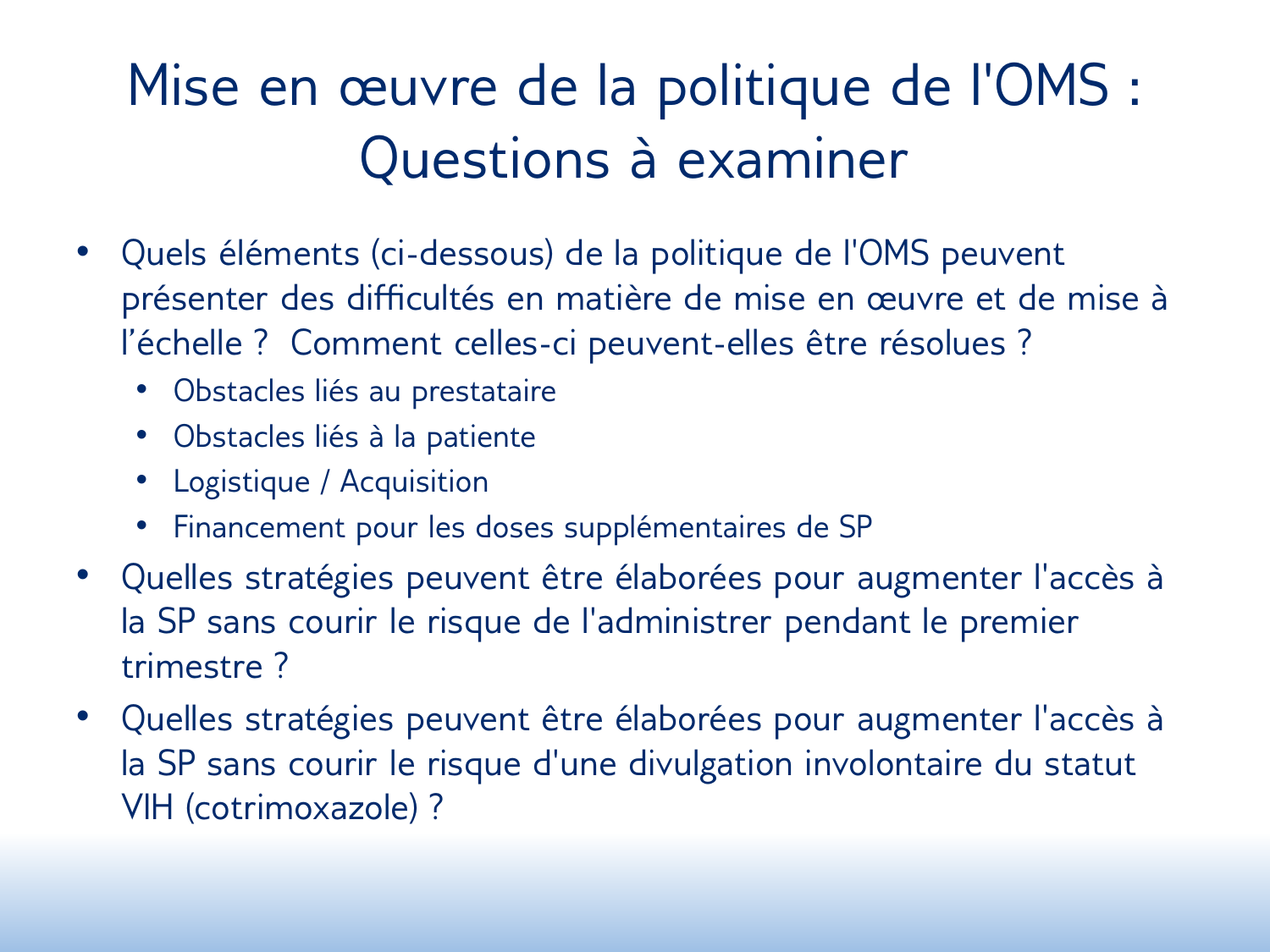

# Mise en œuvre de la politique de l'OMS : Questions à examiner
Quels éléments (ci-dessous) de la politique de l'OMS peuvent présenter des difficultés en matière de mise en œuvre et de mise à l’échelle ?  Comment celles-ci peuvent-elles être résolues ?
Obstacles liés au prestataire
Obstacles liés à la patiente
Logistique / Acquisition
Financement pour les doses supplémentaires de SP
Quelles stratégies peuvent être élaborées pour augmenter l'accès à la SP sans courir le risque de l'administrer pendant le premier trimestre ?
Quelles stratégies peuvent être élaborées pour augmenter l'accès à la SP sans courir le risque d'une divulgation involontaire du statut VIH (cotrimoxazole) ?